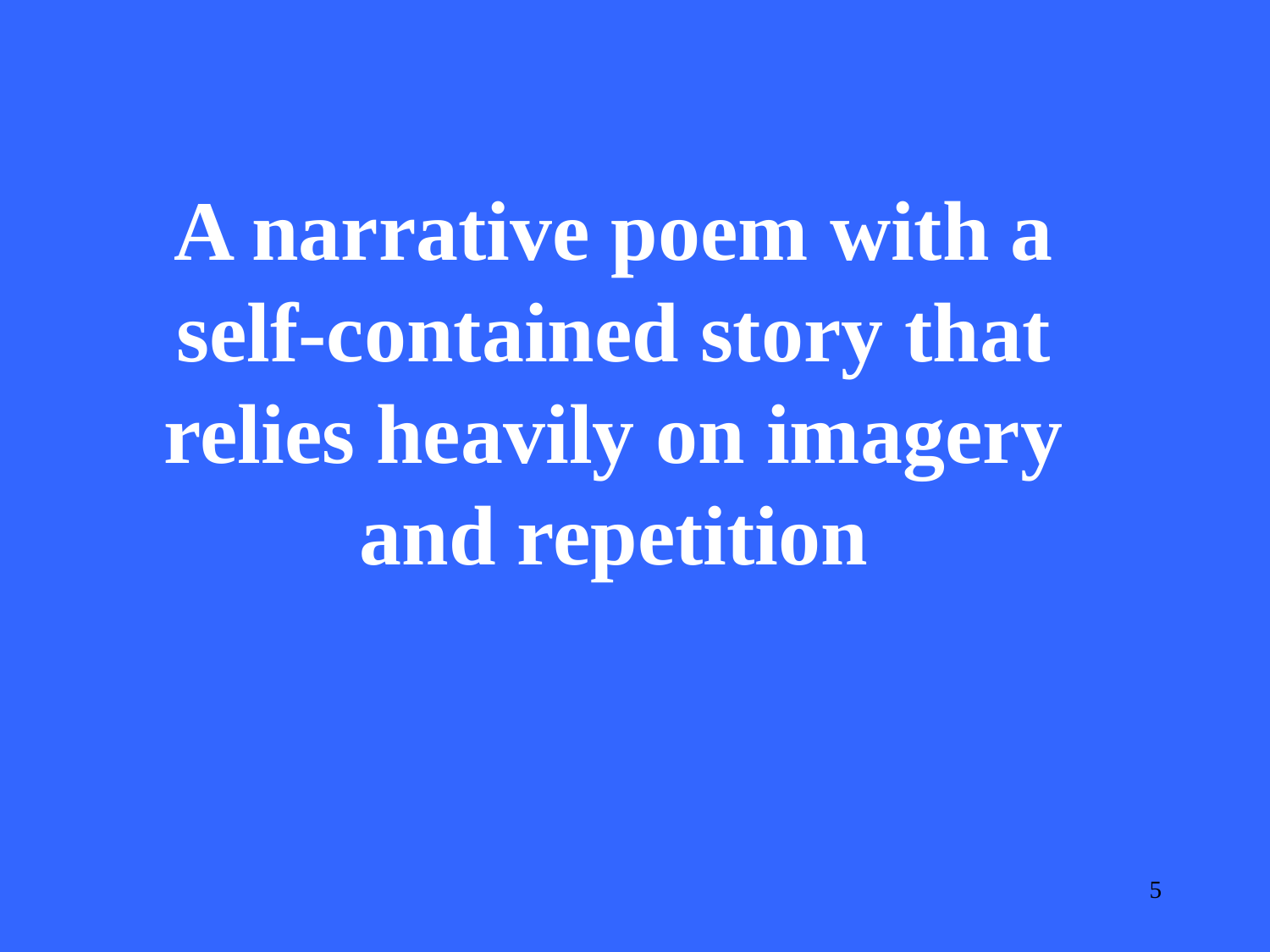

A narrative poem with a self-contained story that relies heavily on imagery and repetition

5